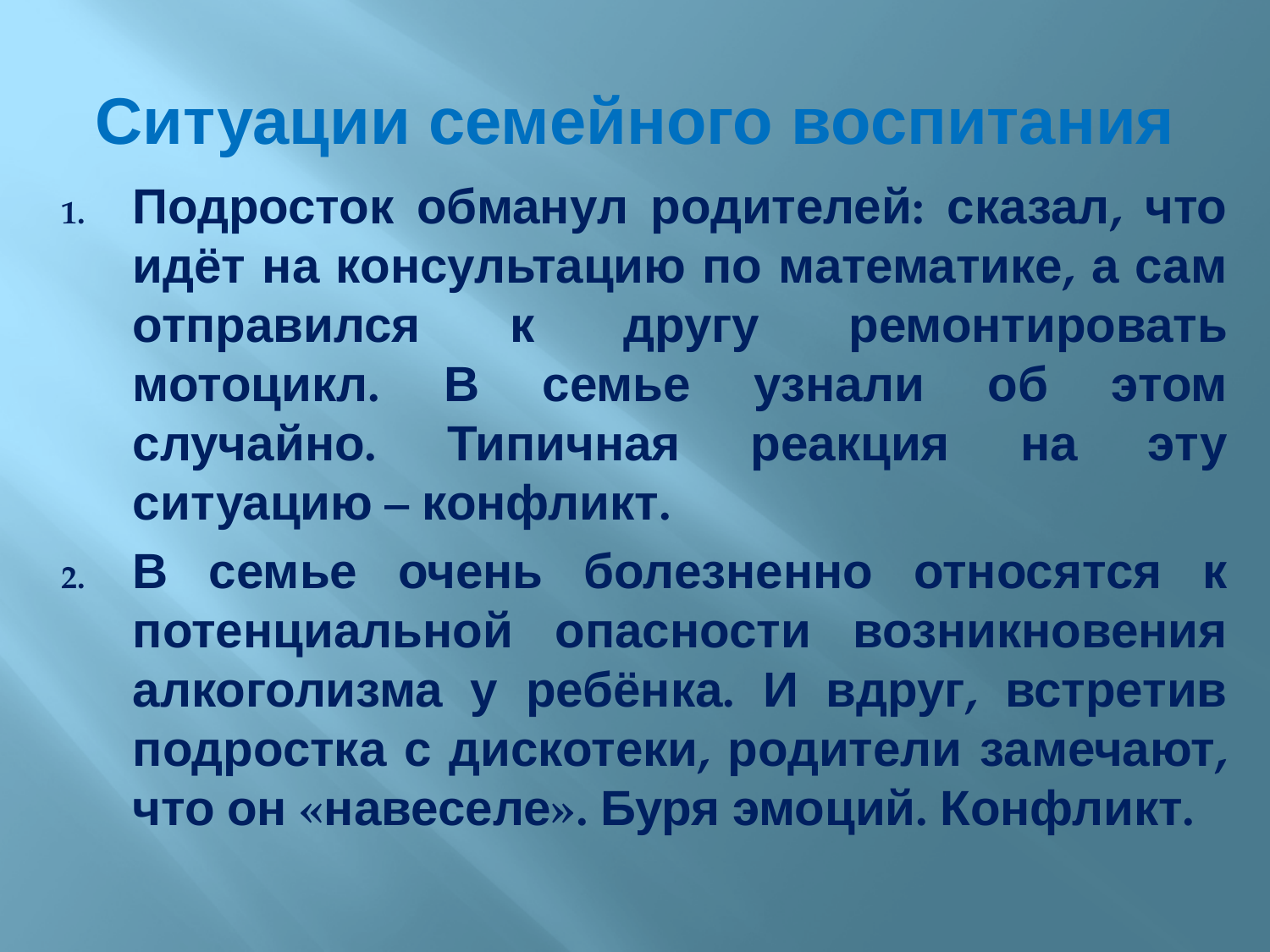

# Ситуации семейного воспитания
Подросток обманул родителей: сказал, что идёт на консультацию по математике, а сам отправился к другу ремонтировать мотоцикл. В семье узнали об этом случайно. Типичная реакция на эту ситуацию – конфликт.
В семье очень болезненно относятся к потенциальной опасности возникновения алкоголизма у ребёнка. И вдруг, встретив подростка с дискотеки, родители замечают, что он «навеселе». Буря эмоций. Конфликт.